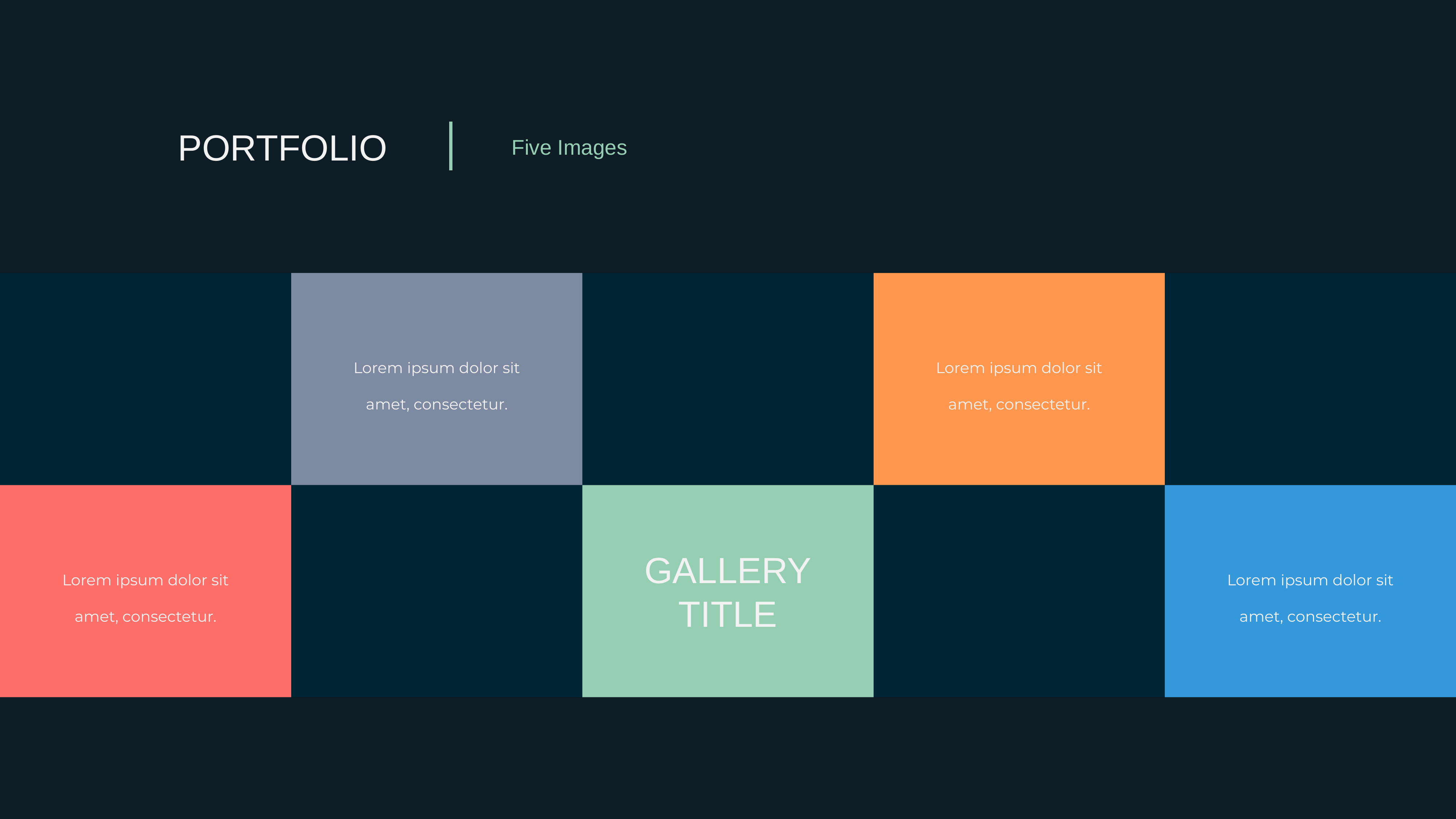

PORTFOLIO
Five Images

Lorem ipsum dolor sit amet, consectetur.
Lorem ipsum dolor sit amet, consectetur.

GALLERY
TITLE
Lorem ipsum dolor sit amet, consectetur.
Lorem ipsum dolor sit amet, consectetur.